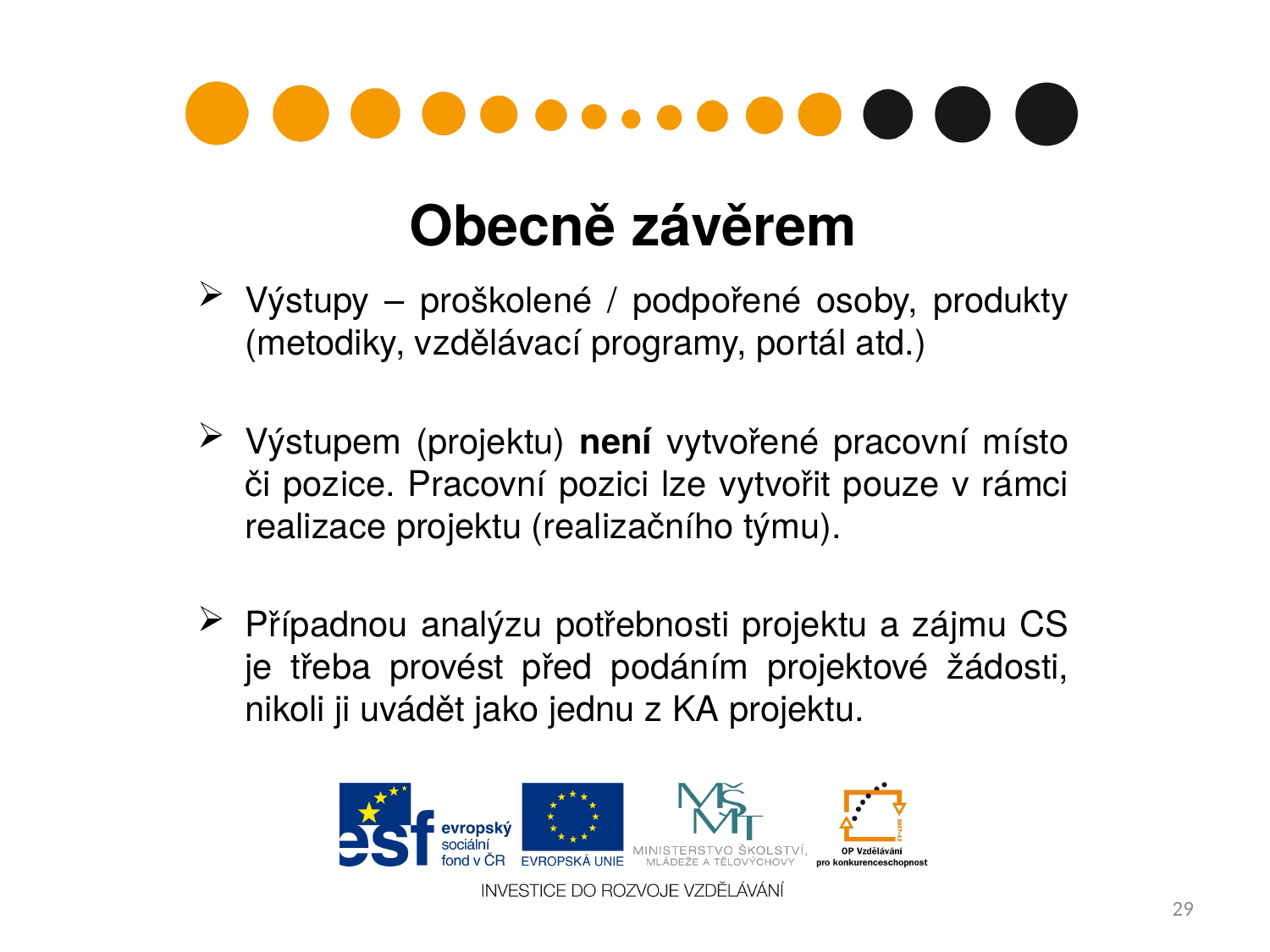

# Obecně závěrem
Výstupy – proškolené / podpořené osoby, produkty (metodiky, vzdělávací programy, portál atd.)

Výstupem (projektu) není vytvořené pracovní místo či pozice. Pracovní pozici lze vytvořit pouze v rámci realizace projektu (realizačního týmu).

Případnou analýzu potřebnosti projektu a zájmu CS je třeba provést před podáním projektové žádosti, nikoli ji uvádět jako jednu z KA projektu.

29